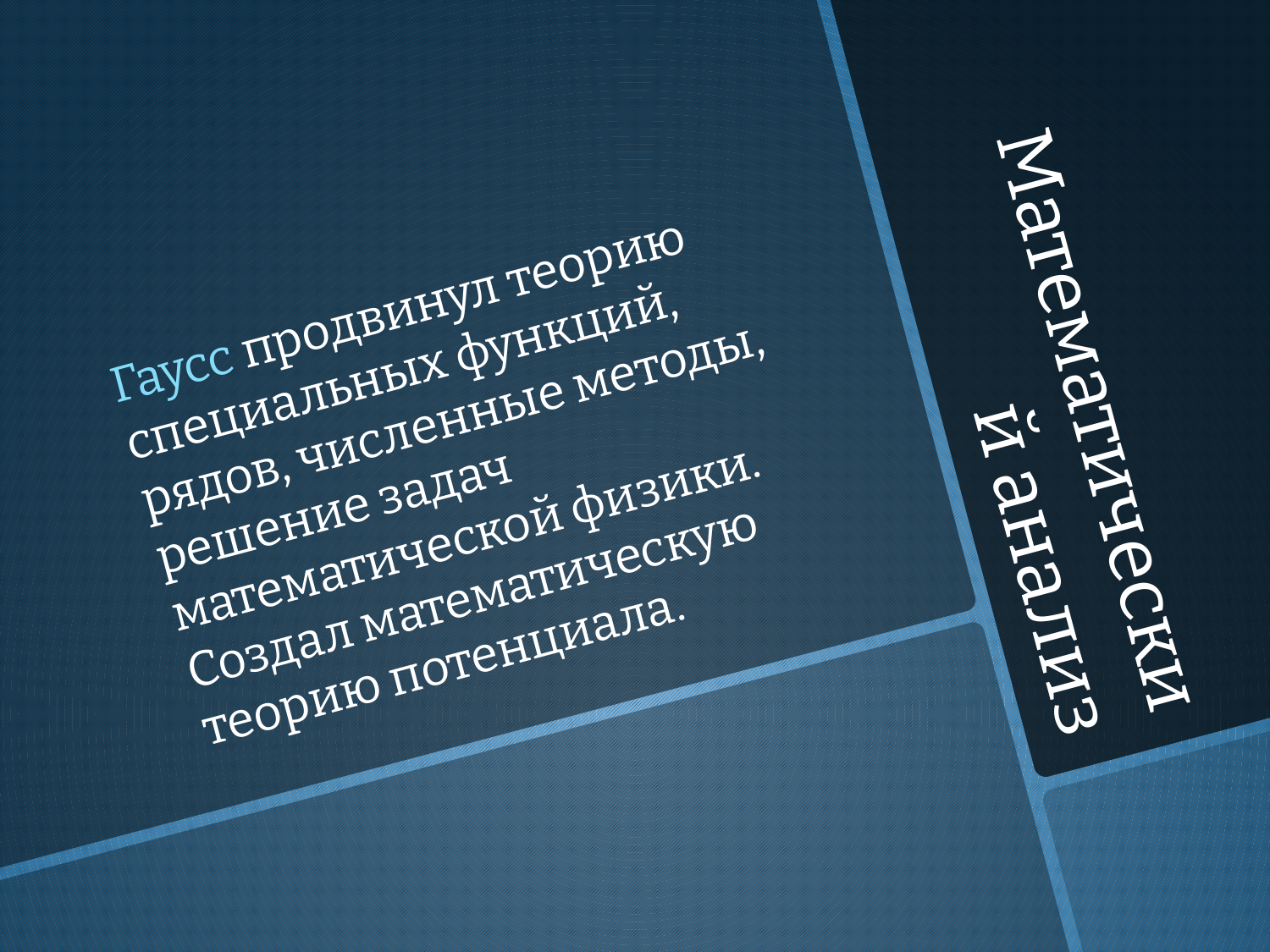

Гаусс продвинул теорию специальных функций, рядов, численные методы, решение задач математической физики. Создал математическую теорию потенциала.
# Математический анализ